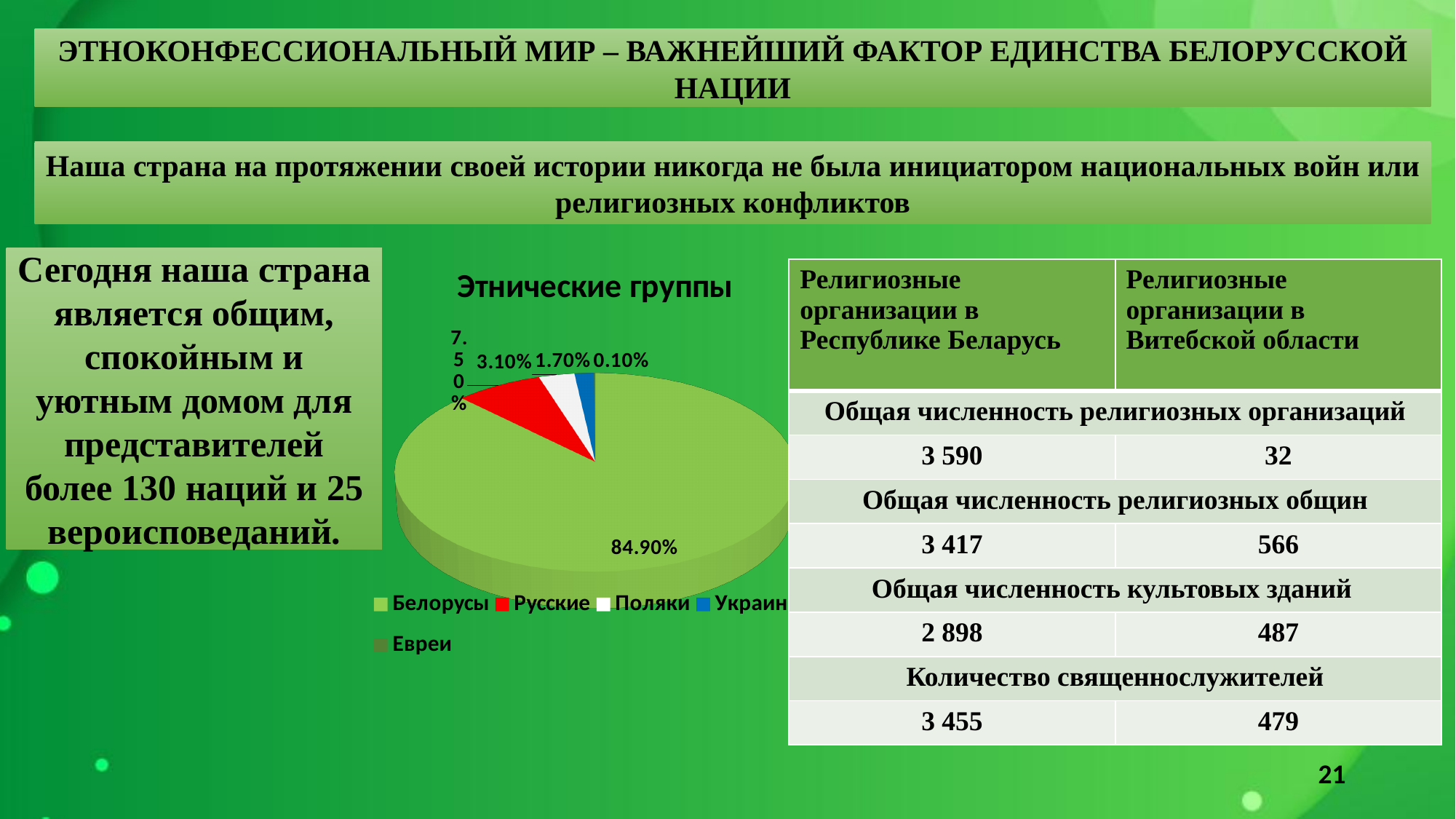

ЭТНОКОНФЕССИОНАЛЬНЫЙ МИР – ВАЖНЕЙШИЙ ФАКТОР ЕДИНСТВА БЕЛОРУССКОЙ НАЦИИ
Наша страна на протяжении своей истории никогда не была инициатором национальных войн или религиозных конфликтов
Сегодня наша страна является общим, спокойным и уютным домом для представителей более 130 наций и 25 вероисповеданий.

[unsupported chart]

| Религиозные организации в Республике Беларусь | Религиозные организации в Витебской области |
| --- | --- |
| Общая численность религиозных организаций |  |
| 3 590 | 32 |
| Общая численность религиозных общин |  |
| 3 417 | 566 |
| Общая численность культовых зданий |  |
| 2 898 | 487 |
| Количество священнослужителей |  |
| 3 455 | 479 |
21